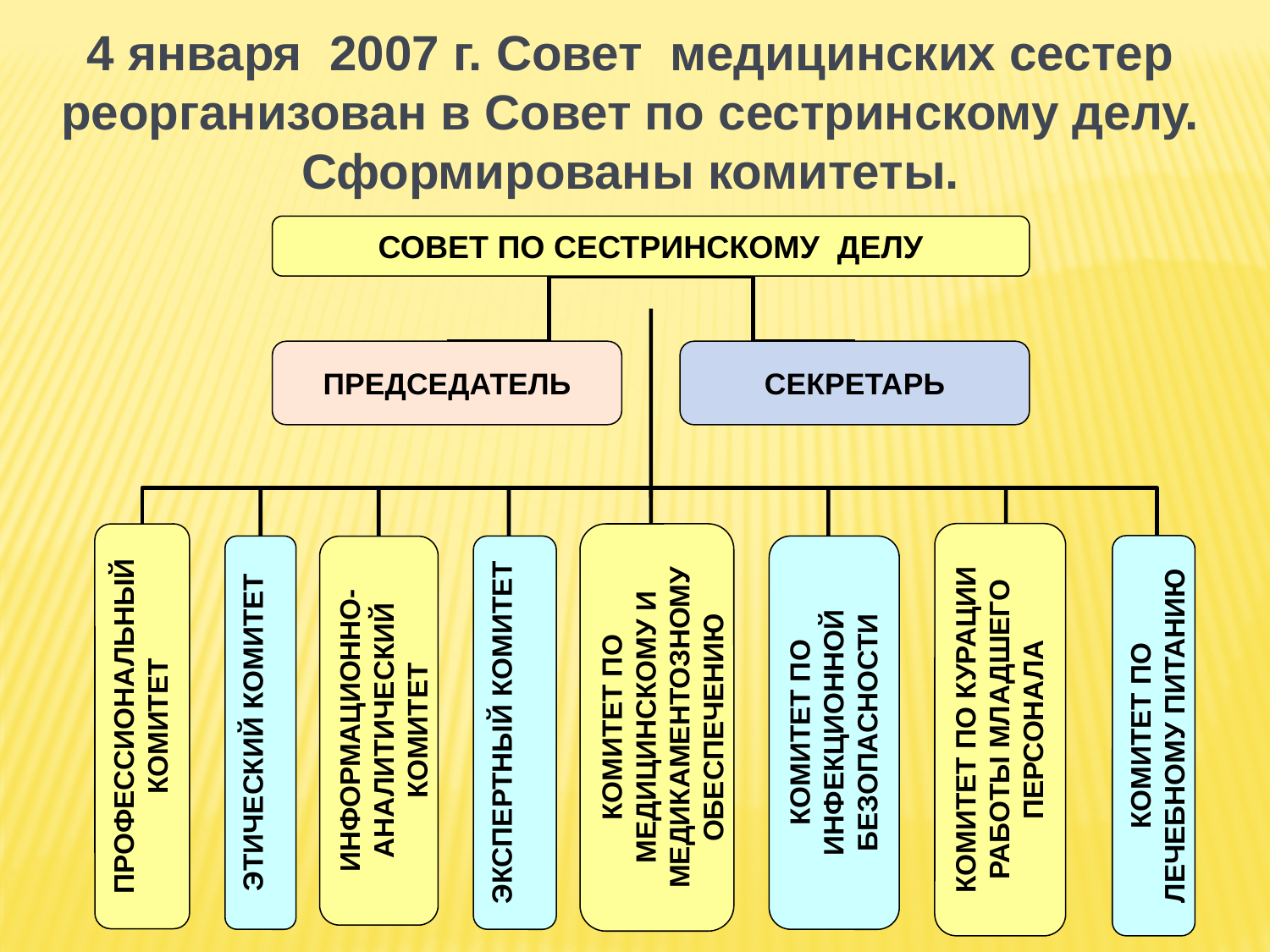

# 4 января  2007 г. Совет  медицинских сестер реорганизован в Совет по сестринскому делу. Сформированы комитеты.
СОВЕТ ПО СЕСТРИНСКОМУ  ДЕЛУ
ПРЕДСЕДАТЕЛЬ
СЕКРЕТАРЬ

КОМИТЕТ ПО МЕДИЦИНСКОМУ И МЕДИКАМЕНТОЗНОМУ ОБЕСПЕЧЕНИЮ
КОМИТЕТ ПО КУРАЦИИ РАБОТЫ МЛАДШЕГО ПЕРСОНАЛА
КОМИТЕТ ПО ИНФЕКЦИОННОЙ БЕЗОПАСНОСТИ
ИНФОРМАЦИОННО-АНАЛИТИЧЕСКИЙ КОМИТЕТ
ПРОФЕССИОНАЛЬНЫЙ КОМИТЕТ
ЭКСПЕРТНЫЙ КОМИТЕТ
КОМИТЕТ ПО ЛЕЧЕБНОМУ ПИТАНИЮ
ЭТИЧЕСКИЙ КОМИТЕТ